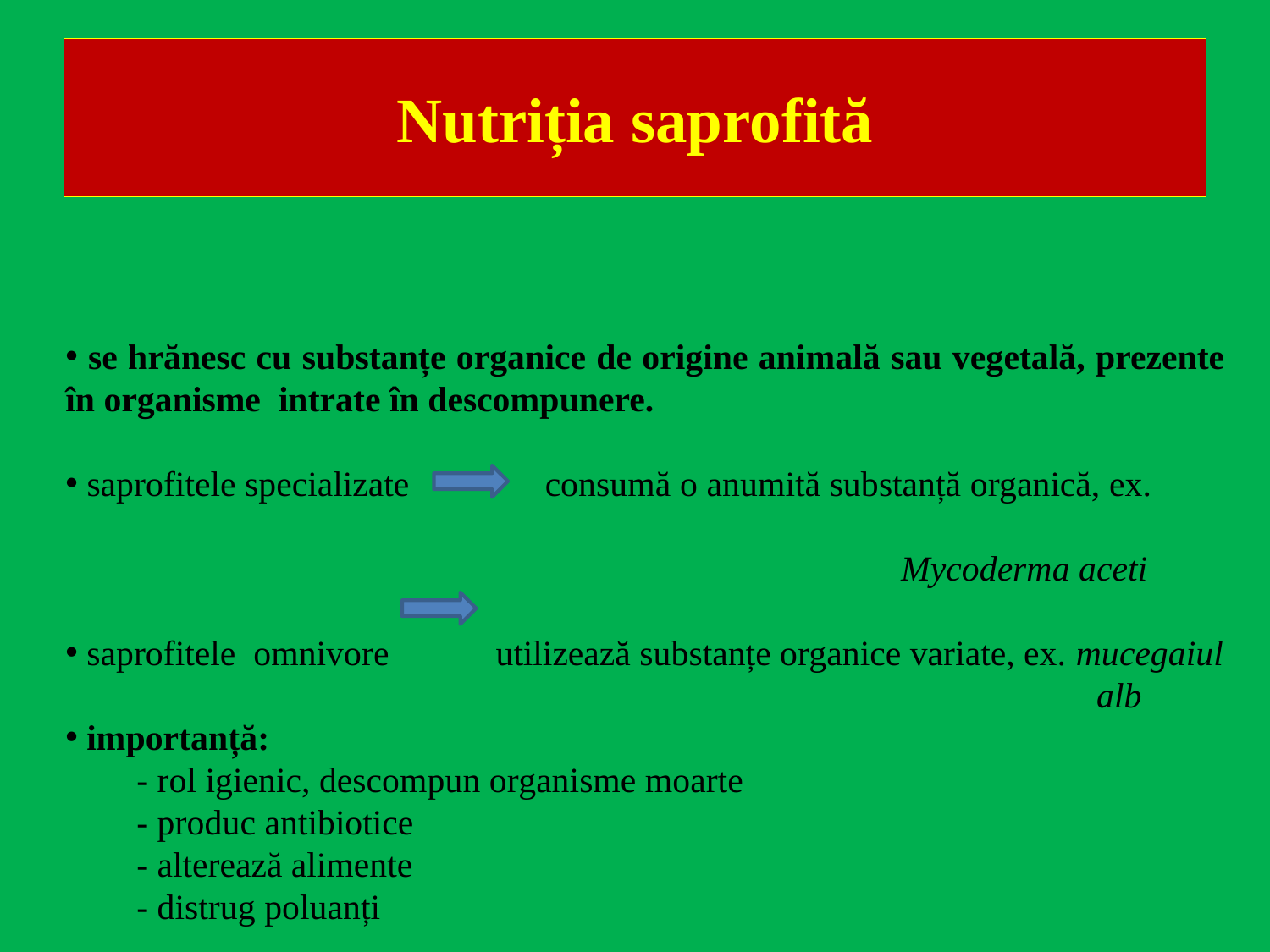

# Nutriția saprofită
 se hrănesc cu substanțe organice de origine animală sau vegetală, prezente în organisme  intrate în descompunere.

 saprofitele specializate               consumă o anumită substanță organică, ex.
                                                                                              Mycoderma aceti

 saprofitele  omnivore            utilizează substanțe organice variate, ex. mucegaiul
                                                                                                                    alb
 importanță:
        - rol igienic, descompun organisme moarte
        - produc antibiotice
        - alterează alimente
        - distrug poluanți